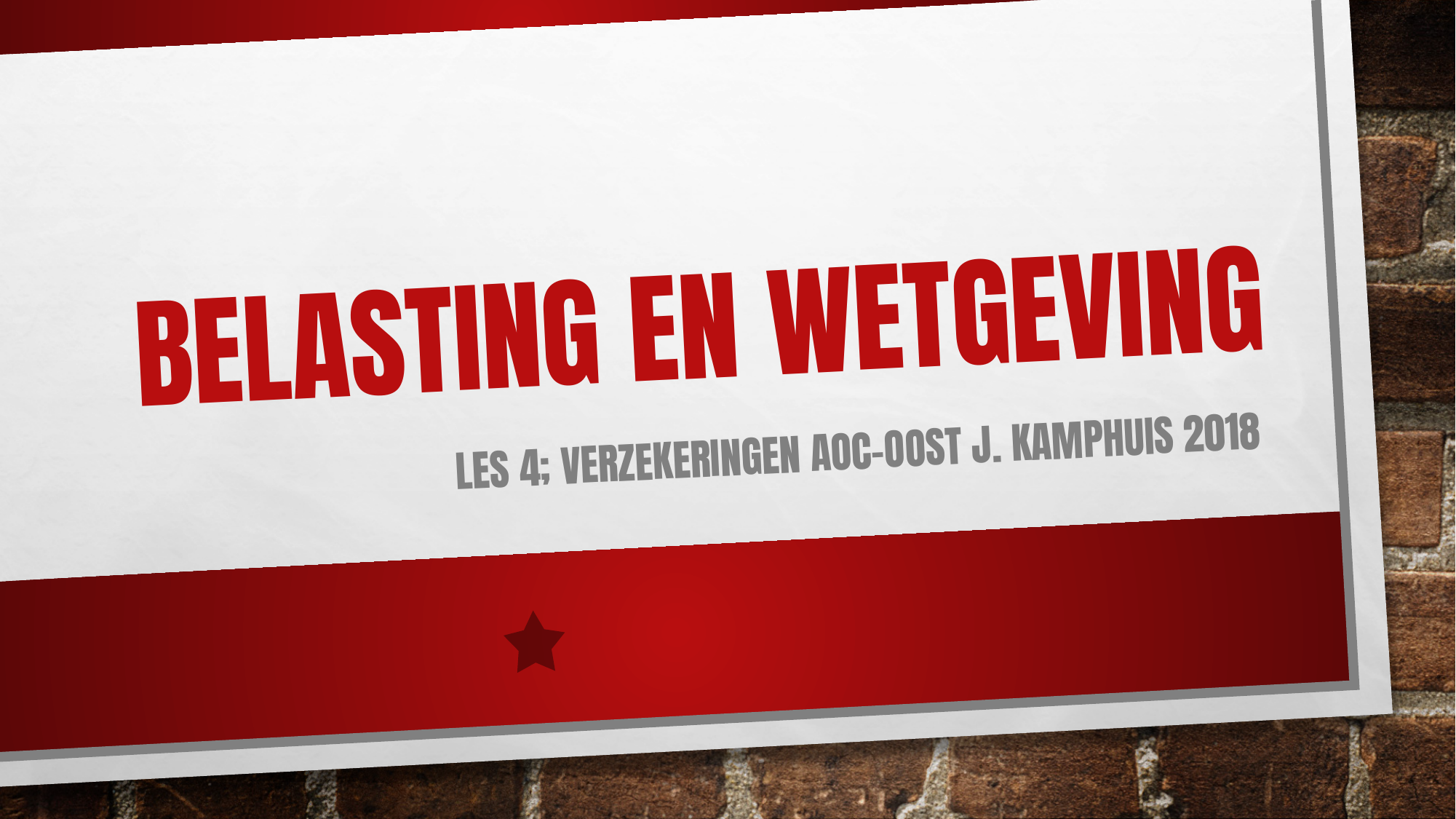

# Belasting en wetgeving
Les 4; Verzekeringen AOC-oost j. kamphuis 2018